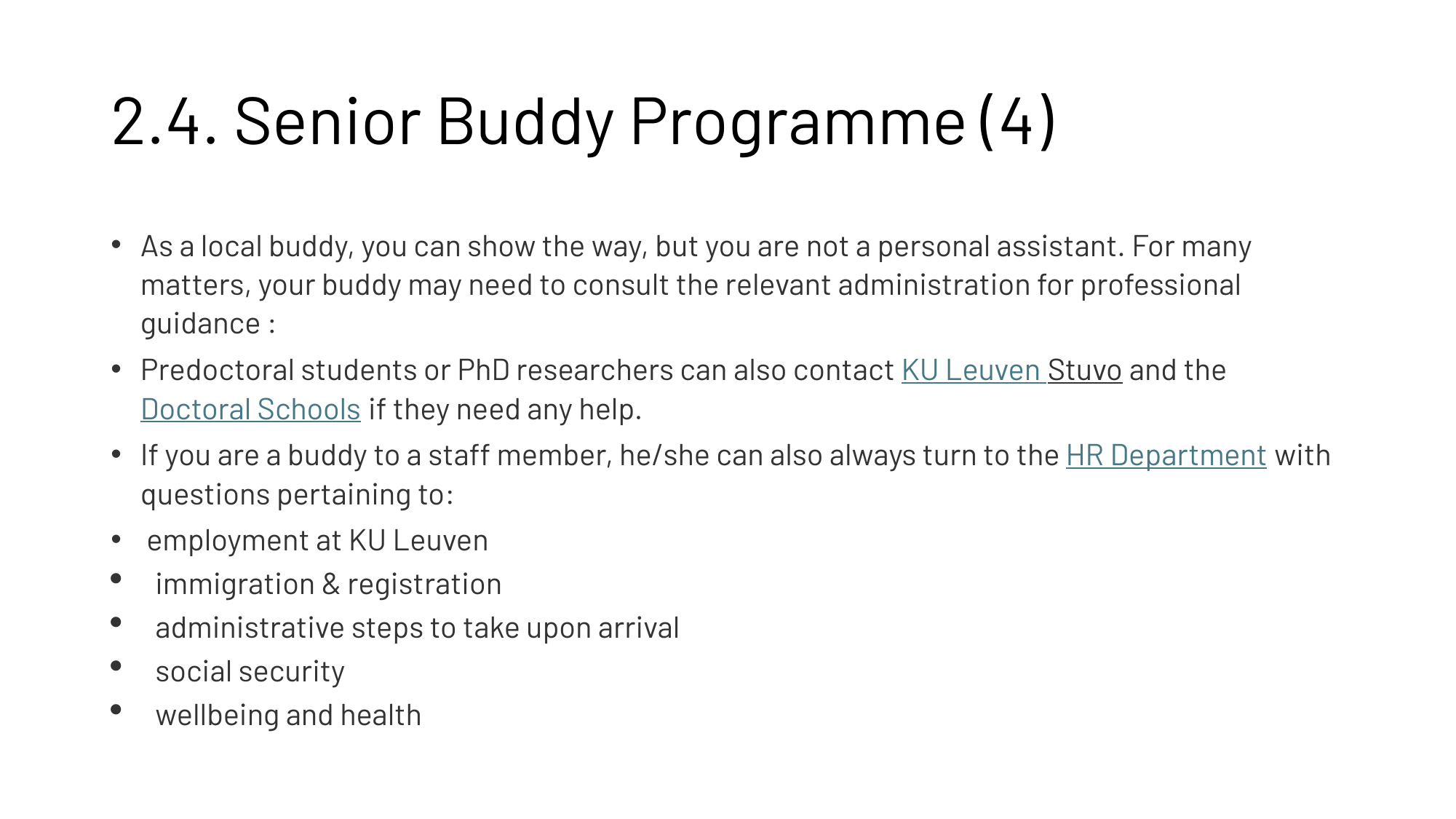

# 2.4. Senior Buddy Programme (4)
As a local buddy, you can show the way, but you are not a personal assistant. For many matters, your buddy may need to consult the relevant administration for professional guidance :
Predoctoral students or PhD researchers can also contact KU Leuven Stuvo and the Doctoral Schools if they need any help.
If you are a buddy to a staff member, he/she can also always turn to the HR Department with questions pertaining to:
 employment at KU Leuven
immigration & registration
administrative steps to take upon arrival
social security
wellbeing and health